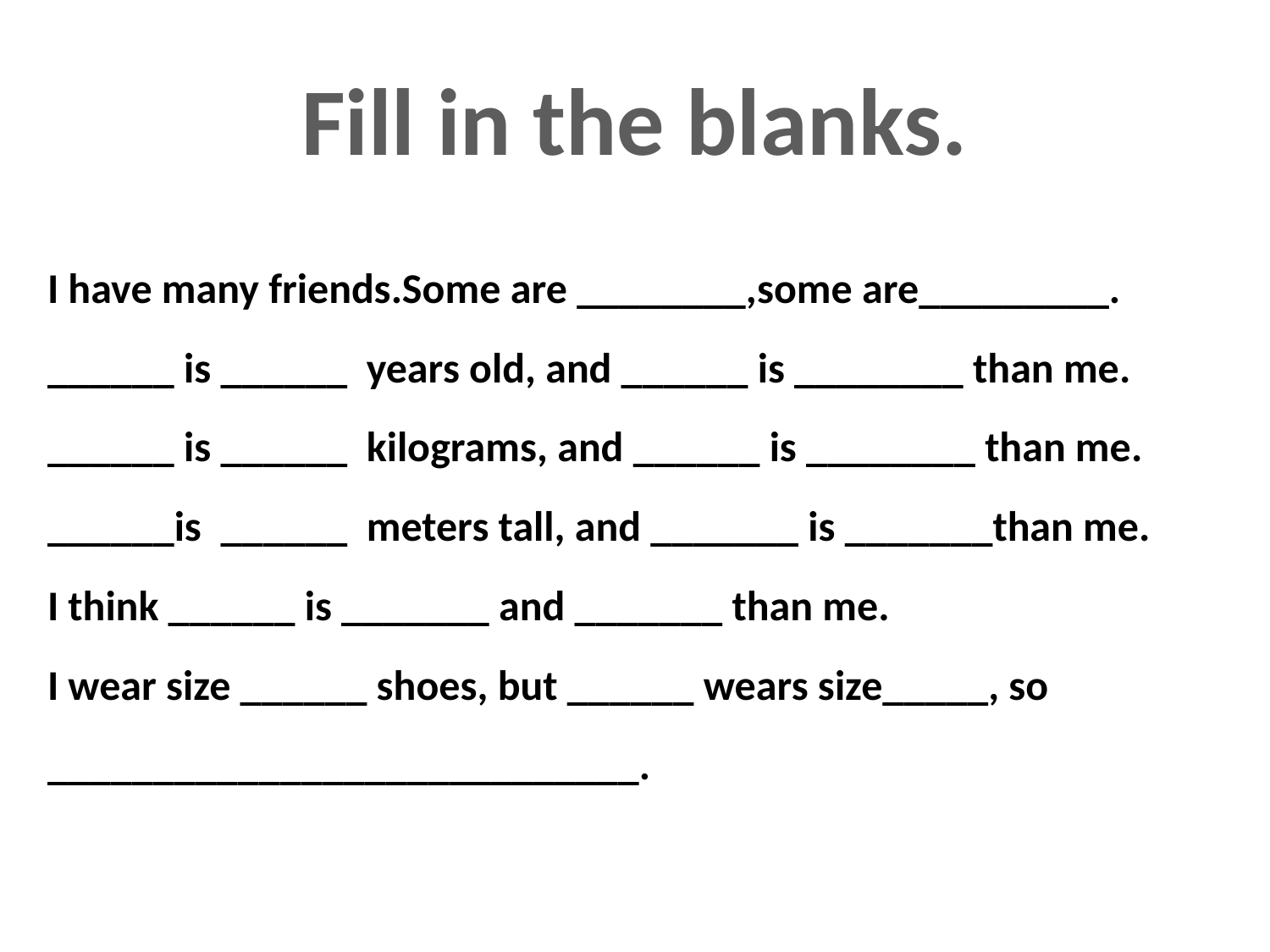

# Fill in the blanks.
I have many friends.Some are ________,some are_________.
______ is ______  years old, and ______ is ________ than me.
______ is ______  kilograms, and ______ is ________ than me.
______is  ______  meters tall, and _______ is _______than me.
I think ______ is _______ and _______ than me.
I wear size ______ shoes, but ______ wears size_____, so ____________________________.